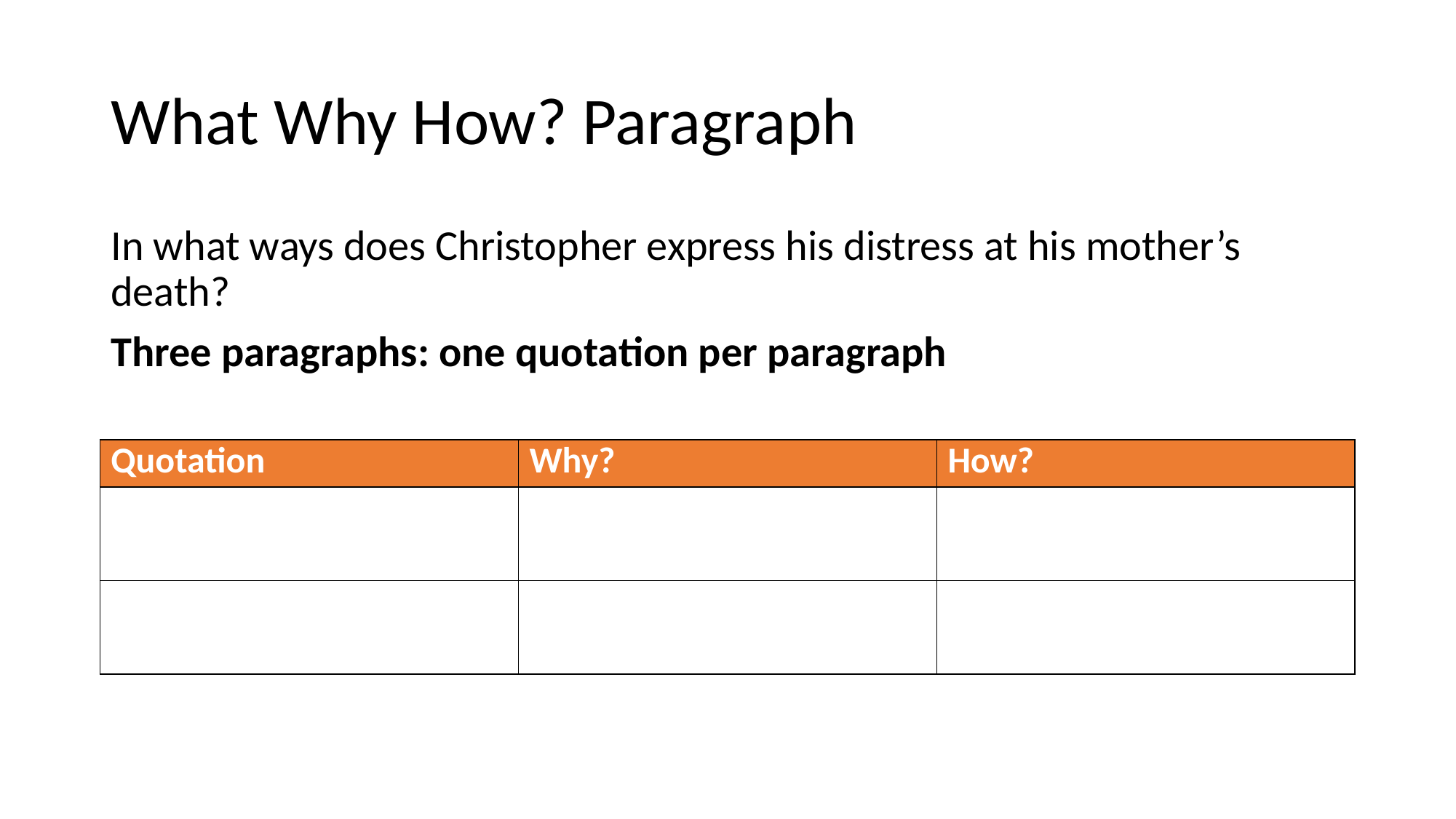

# What Why How? Paragraph
In what ways does Christopher express his distress at his mother’s death?
Three paragraphs: one quotation per paragraph

| Quotation | Why? | How? |
| --- | --- | --- |
|  |  |  |
|  |  |  |